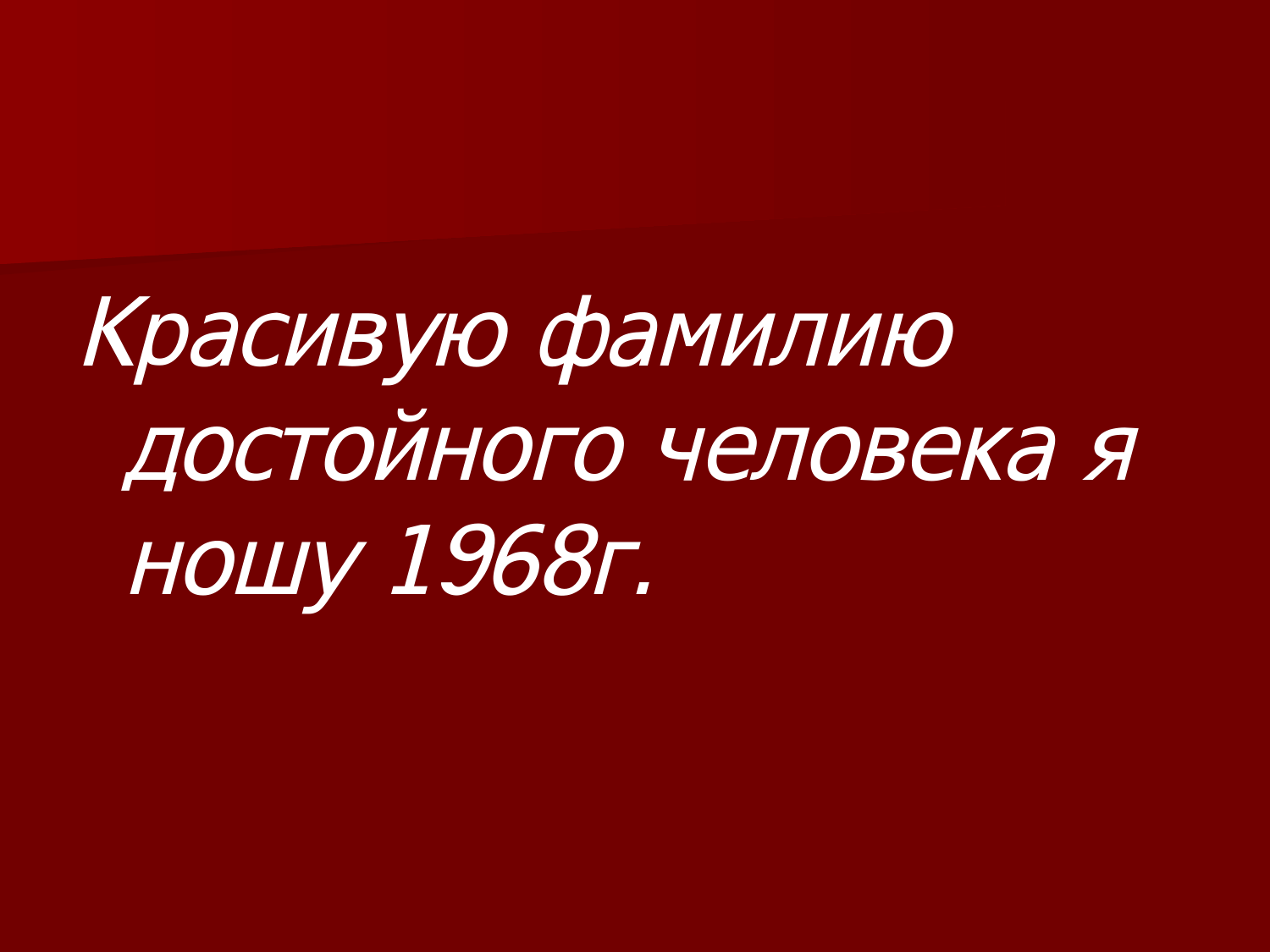

#
Красивую фамилию достойного человека я ношу 1968г.